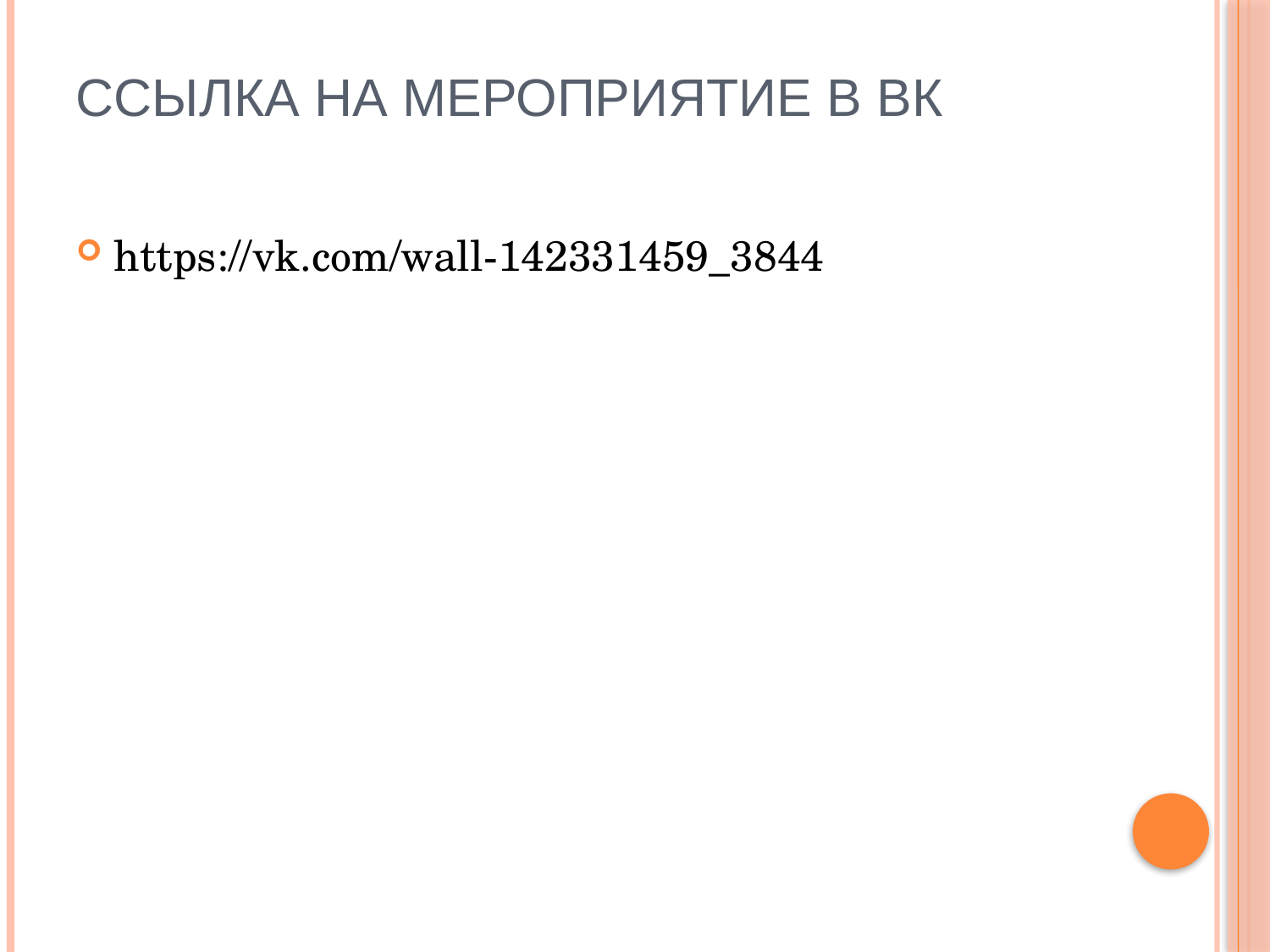

# Ссылка на мероприятие в ВК
https://vk.com/wall-142331459_3844